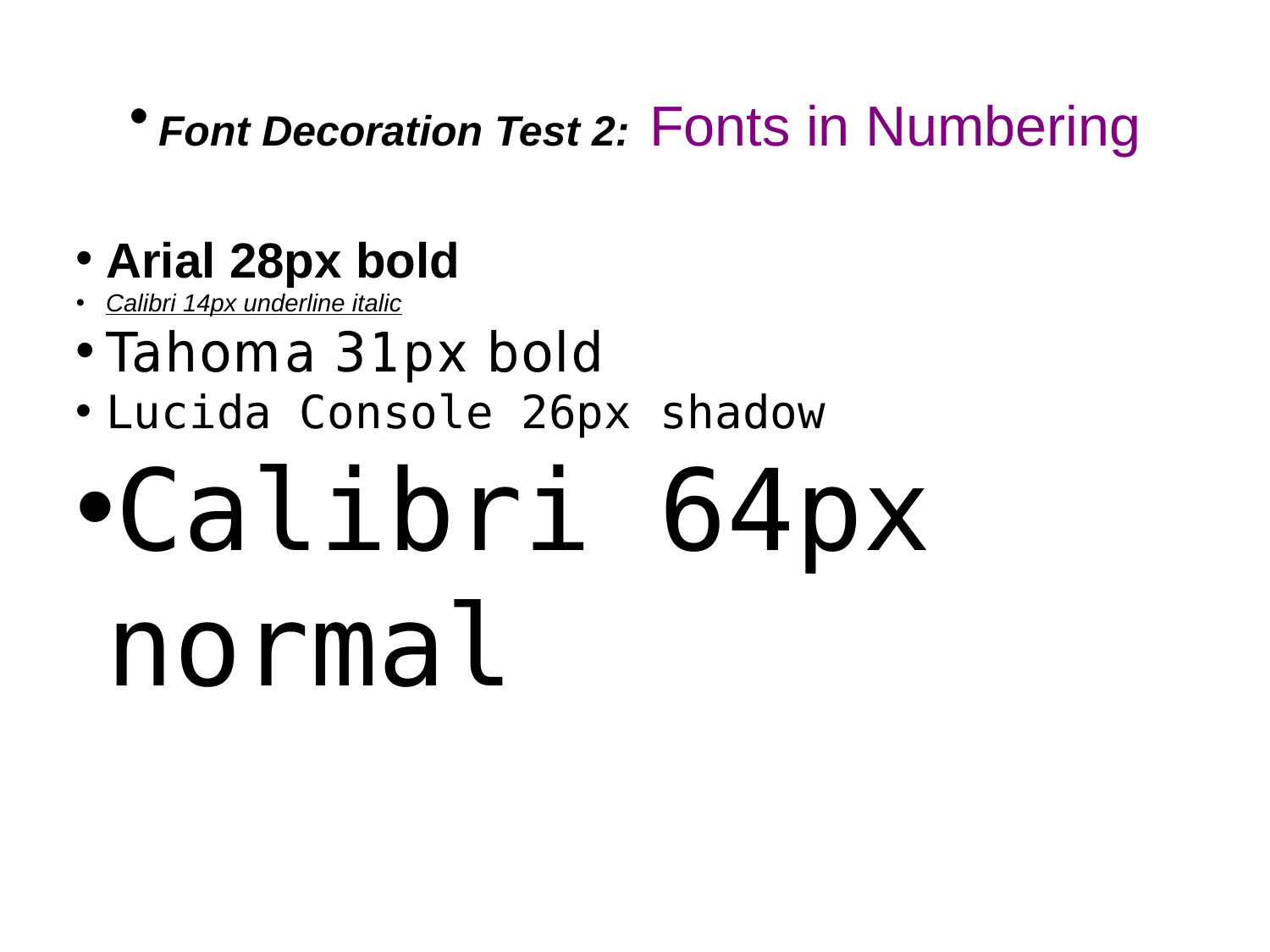

Font Decoration Test 2: Fonts in Numbering
Arial 28px bold
Calibri 14px underline italic
Tahoma 31px bold
Lucida Console 26px shadow
Calibri 64px normal